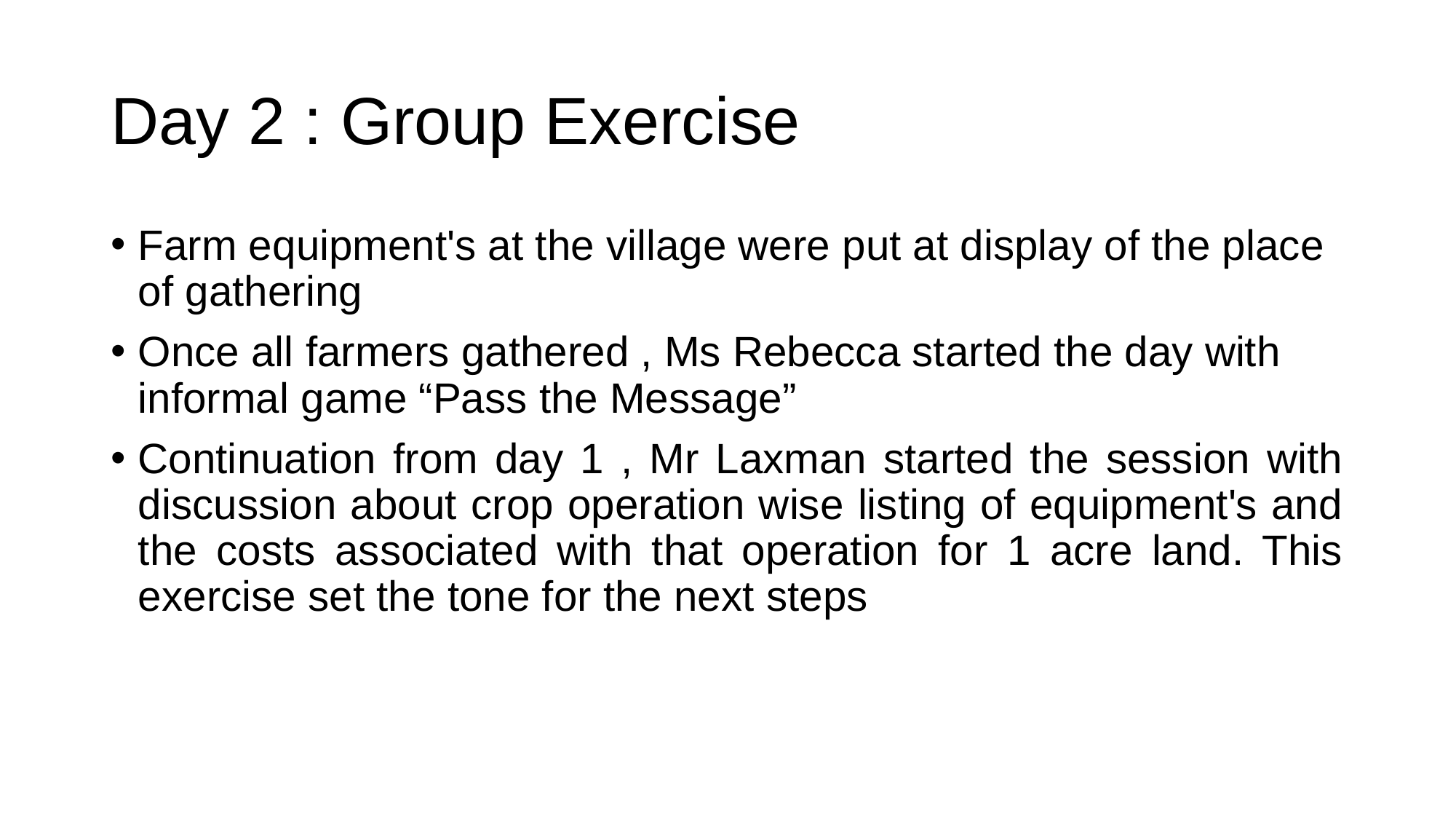

# Day 2 : Group Exercise
Farm equipment's at the village were put at display of the place of gathering
Once all farmers gathered , Ms Rebecca started the day with informal game “Pass the Message”
Continuation from day 1 , Mr Laxman started the session with discussion about crop operation wise listing of equipment's and the costs associated with that operation for 1 acre land. This exercise set the tone for the next steps